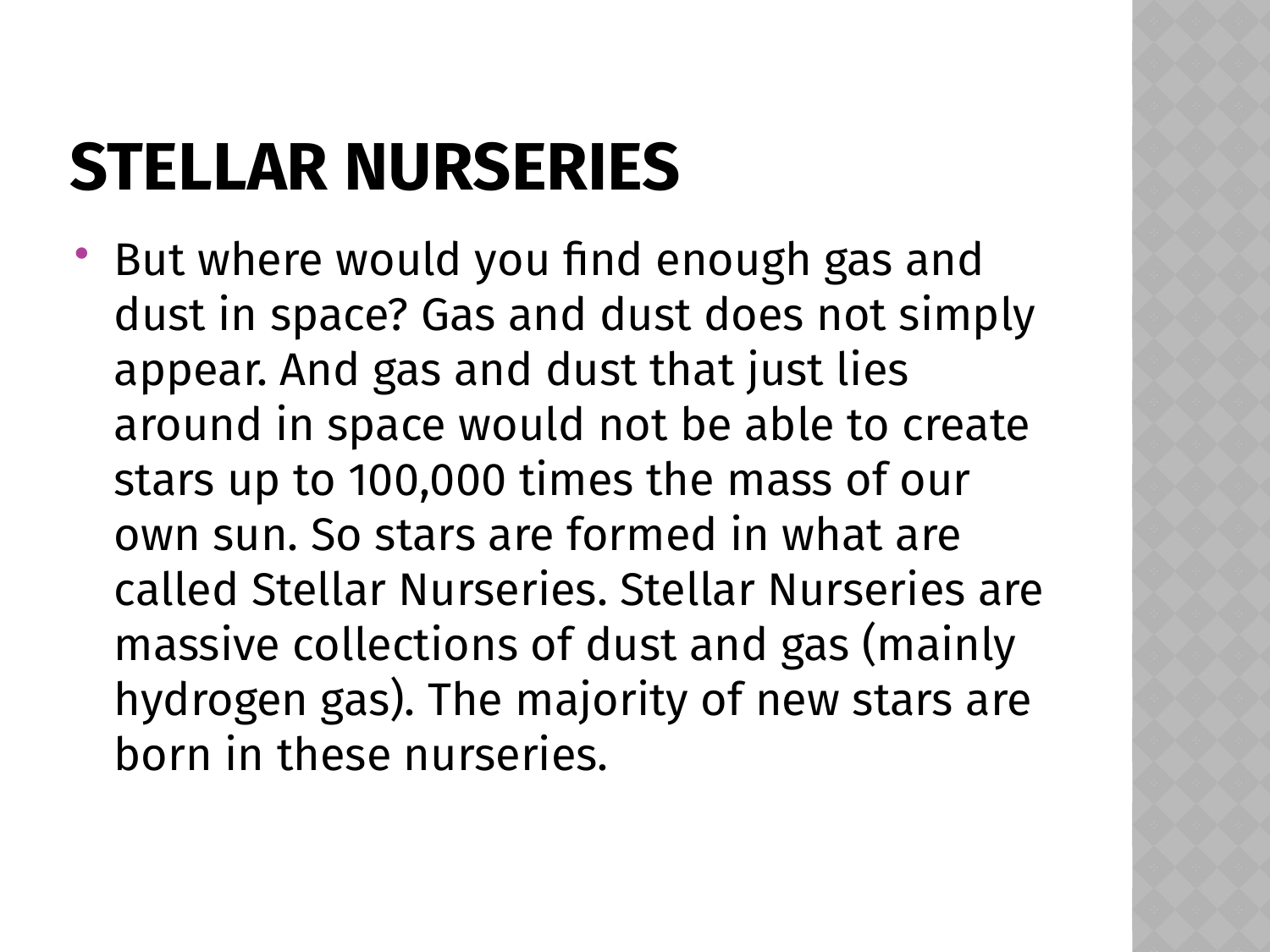

# Stellar Nurseries
But where would you find enough gas and dust in space? Gas and dust does not simply appear. And gas and dust that just lies around in space would not be able to create stars up to 100,000 times the mass of our own sun. So stars are formed in what are called Stellar Nurseries. Stellar Nurseries are massive collections of dust and gas (mainly hydrogen gas). The majority of new stars are born in these nurseries.